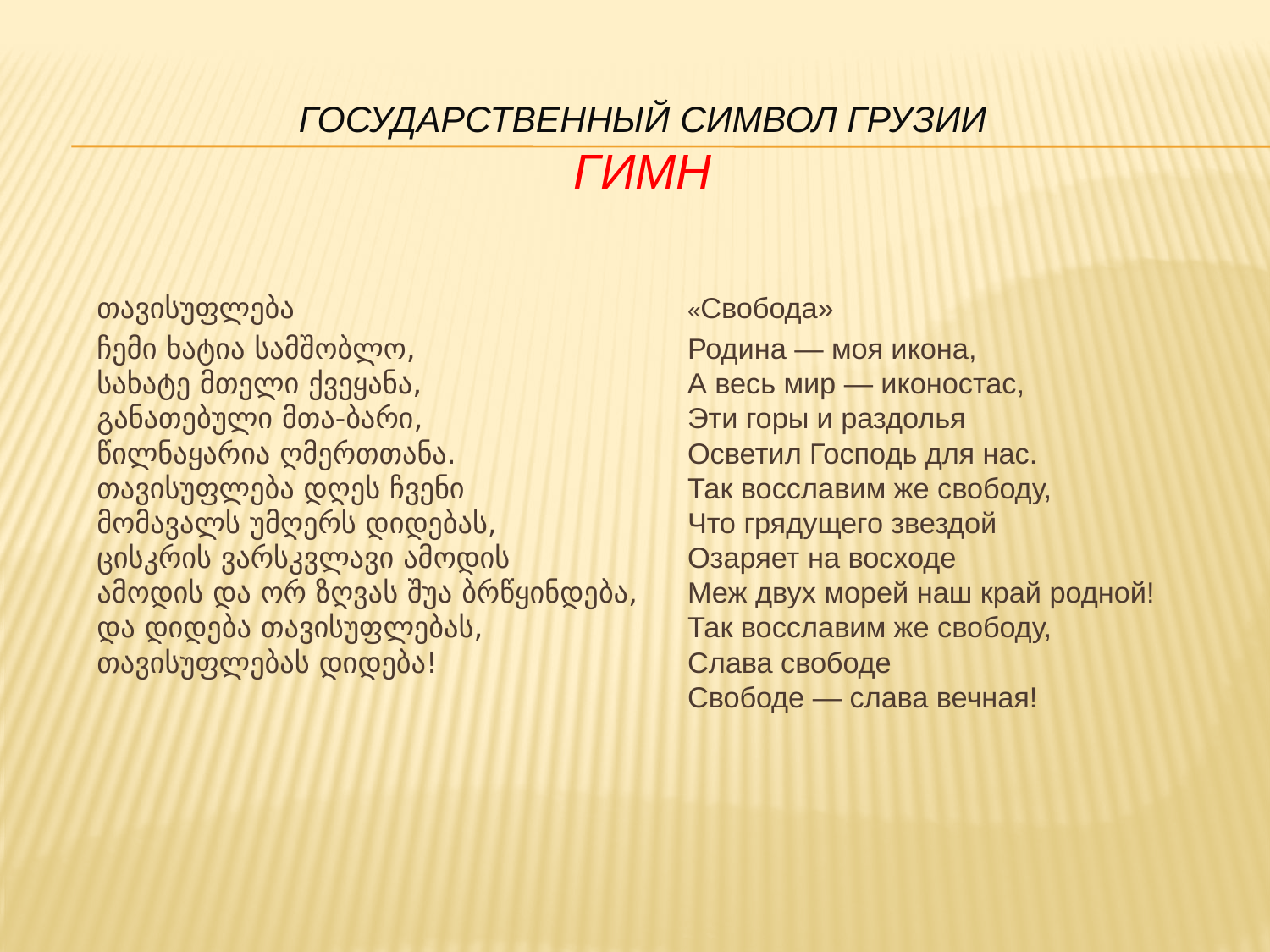

# Государственный символ Грузии Гимн

	თავისუფლება
	ჩემი ხატია სამშობლო,
სახატე მთელი ქვეყანა,
განათებული მთა-ბარი,
წილნაყარია ღმერთთანა.
თავისუფლება დღეს ჩვენი
მომავალს უმღერს დიდებას,
ცისკრის ვარსკვლავი ამოდის
ამოდის და ორ ზღვას შუა ბრწყინდება,
და დიდება თავისუფლებას,
თავისუფლებას დიდება!

	«Свобода»
	Родина — моя икона,
А весь мир — иконостас,
Эти горы и раздолья
Осветил Господь для нас.
Так восславим же свободу,
Что грядущего звездой
Озаряет на восходе
Меж двух морей наш край родной!
Так восславим же свободу,
Слава свободе
Свободе — слава вечная!